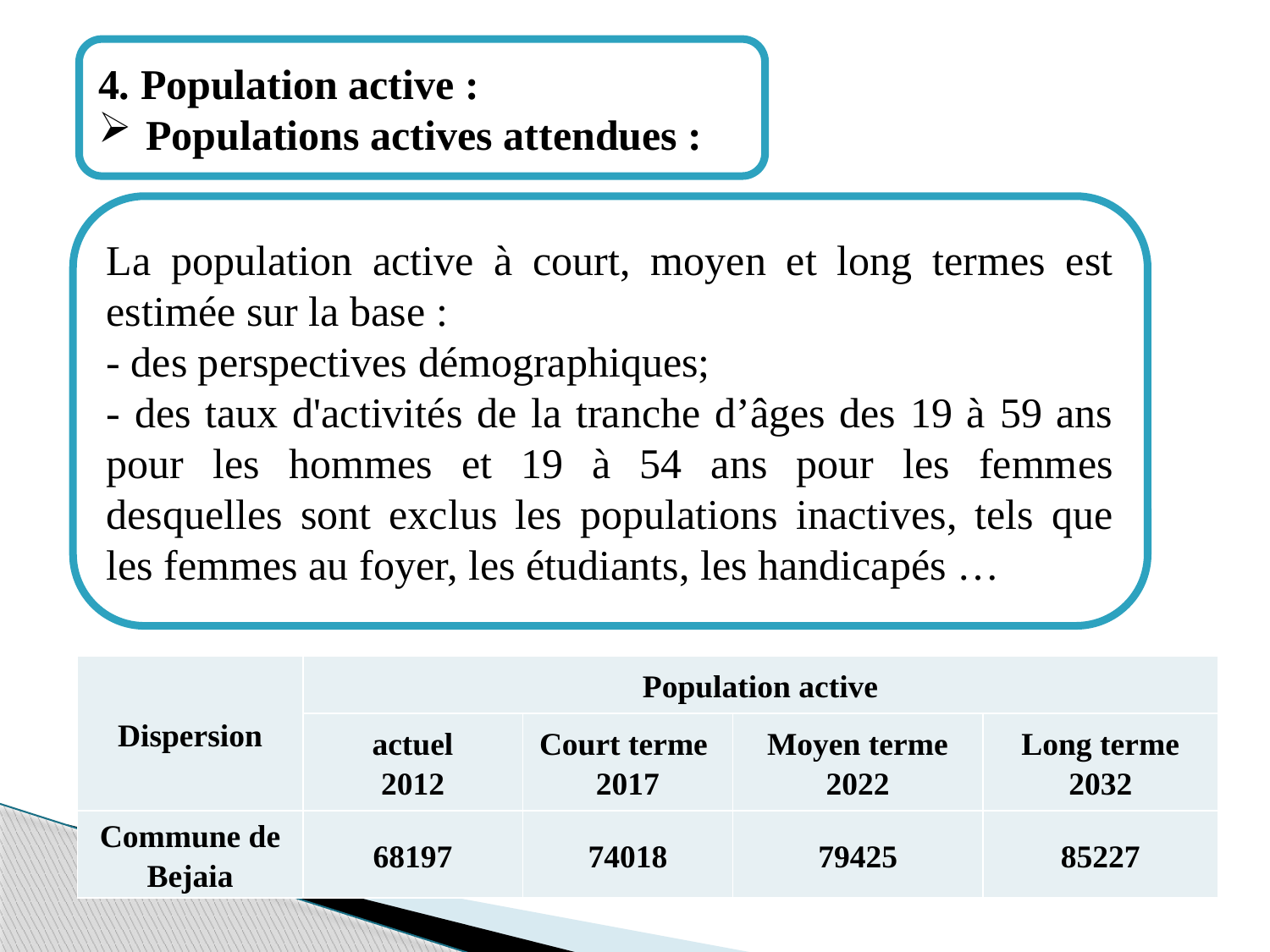

4. Population active :
Populations actives attendues :
La population active à court, moyen et long termes est estimée sur la base :
- des perspectives démographiques;
- des taux d'activités de la tranche d’âges des 19 à 59 ans pour les hommes et 19 à 54 ans pour les femmes desquelles sont exclus les populations inactives, tels que les femmes au foyer, les étudiants, les handicapés …
| Dispersion | Population active |  |  |  |
| --- | --- | --- | --- | --- |
|  | actuel 2012 | Court terme 2017 | Moyen terme 2022 | Long terme 2032 |
| Commune de Bejaia | 68197 | 74018 | 79425 | 85227 |